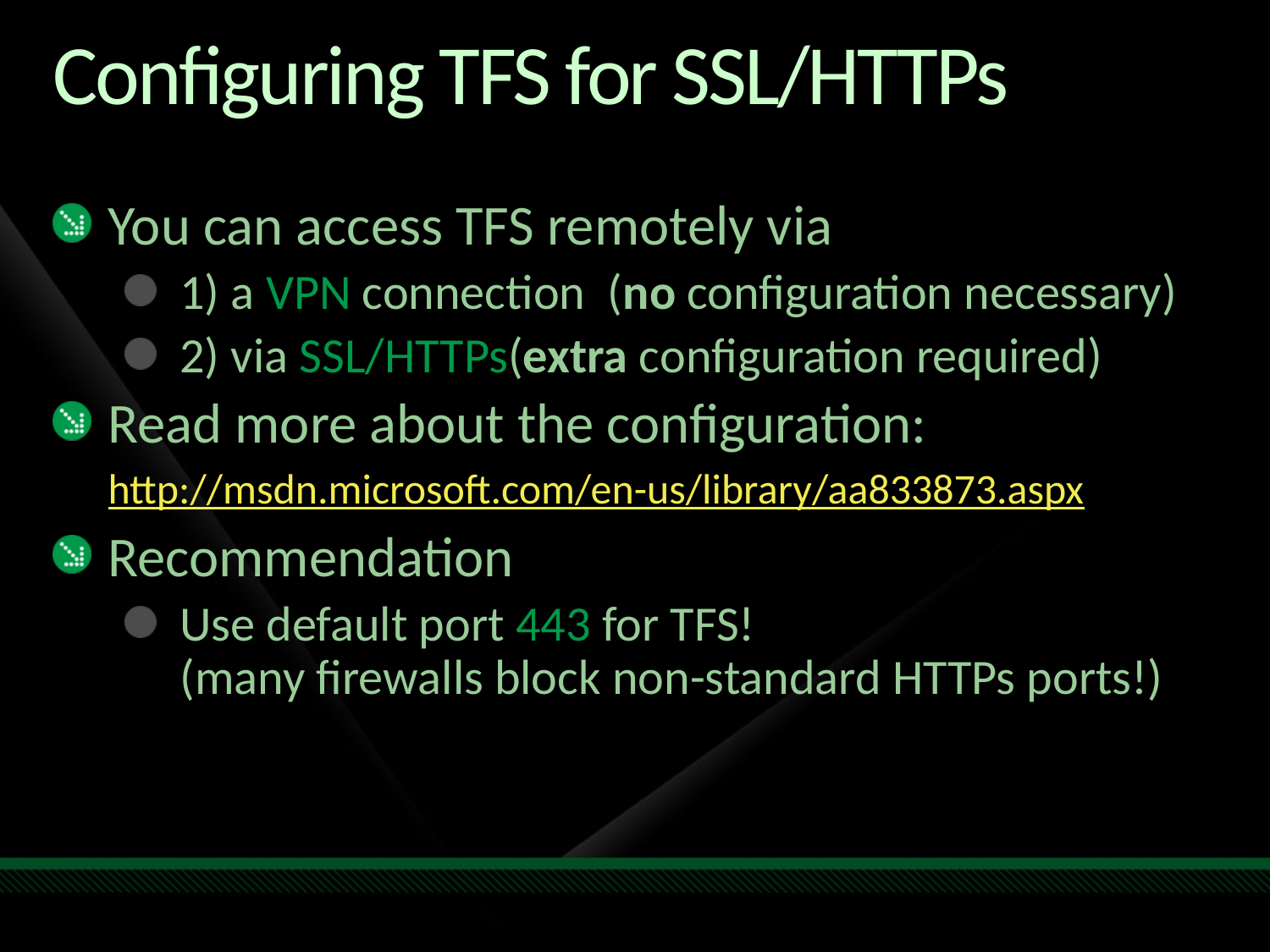

# Configuring TFS for SSL/HTTPs
You can access TFS remotely via
1) a VPN connection  (no configuration necessary)
2) via SSL/HTTPs(extra configuration required)
Read more about the configuration:
http://msdn.microsoft.com/en-us/library/aa833873.aspx
Recommendation
Use default port 443 for TFS!
(many firewalls block non-standard HTTPs ports!)